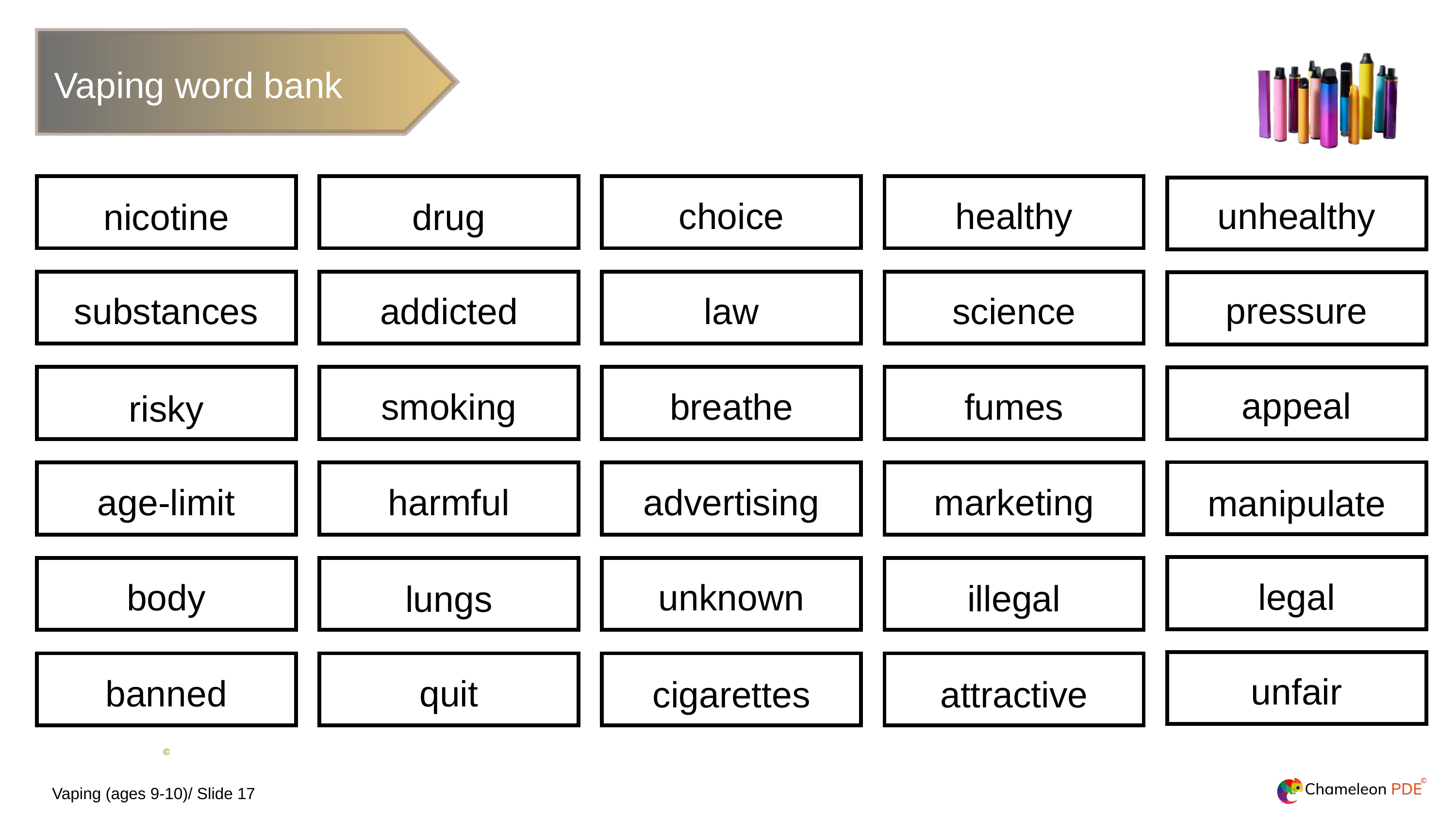

Vaping word bank

unhealthy

pressure

appeal

manipulate

legal

unfair

healthy

science

fumes

marketing

illegal

attractive

choice

law

breathe

advertising

unknown

cigarettes

nicotine

substances

risky

age-limit

body

banned

drug

addicted

smoking

harmful

lungs

quit

Vaping (ages 9-10)/ Slide 17